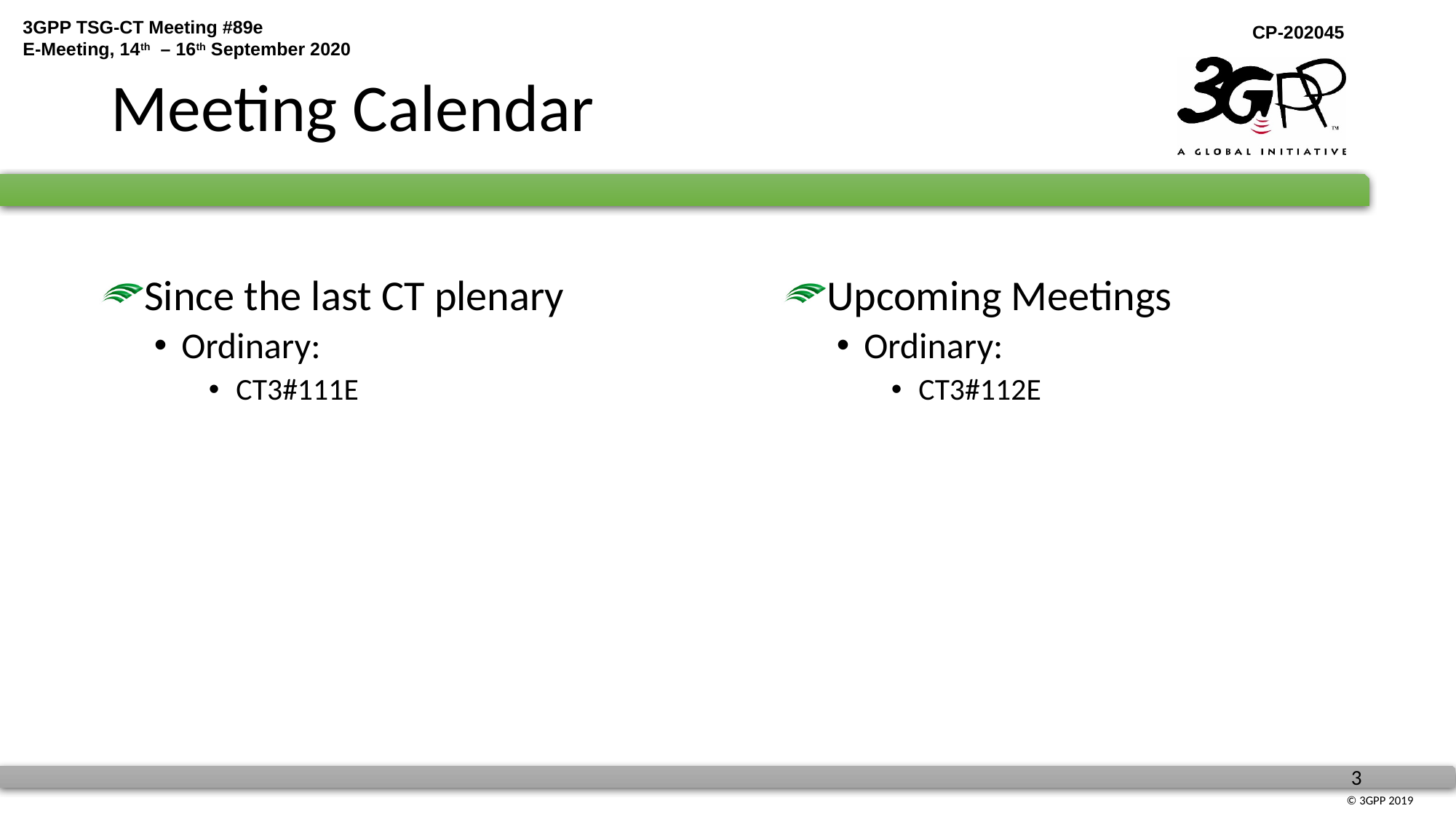

# Meeting Calendar
Since the last CT plenary
Ordinary:
CT3#111E

Upcoming Meetings
Ordinary:
CT3#112E